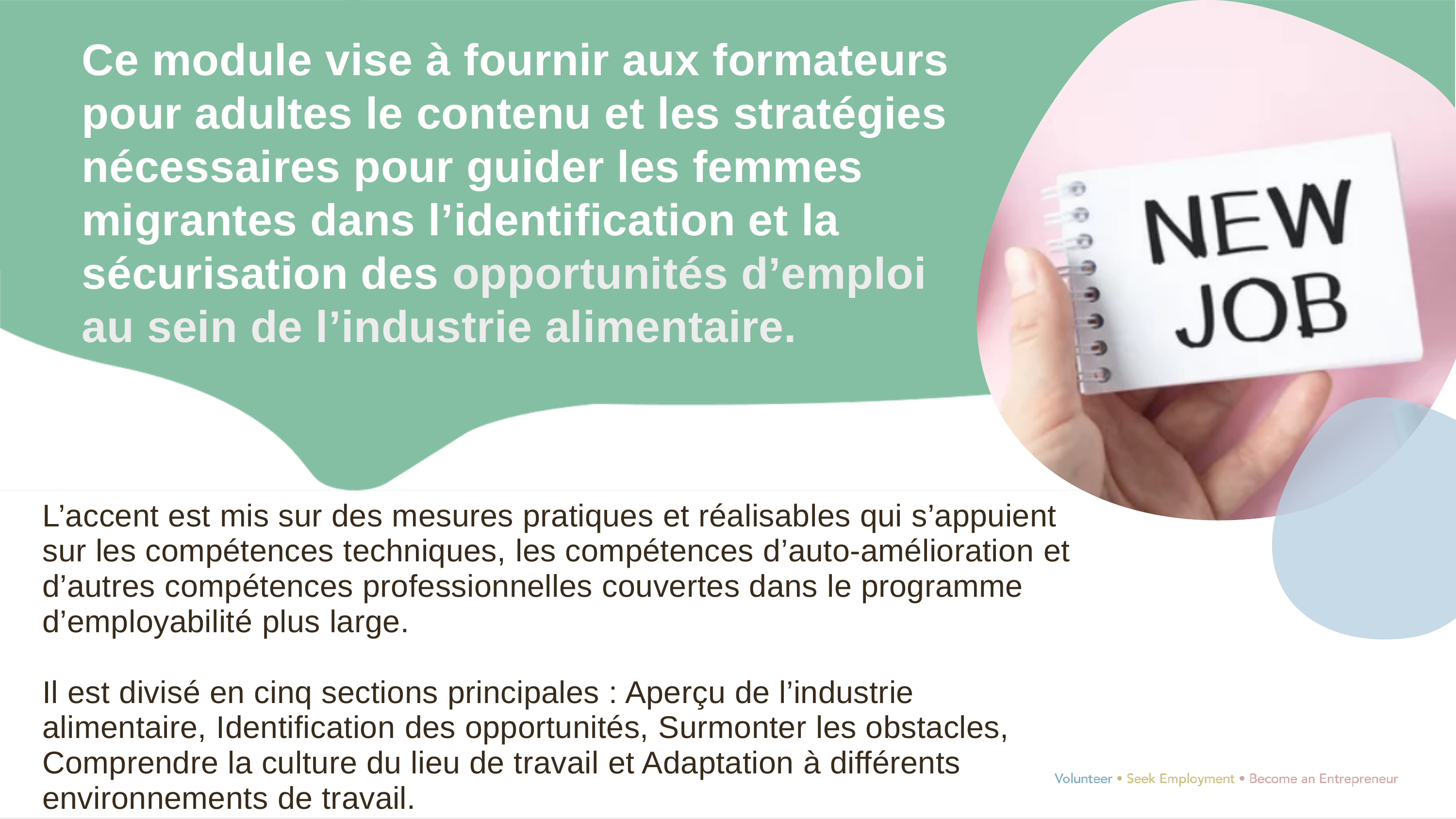

Ce module vise à fournir aux formateurs pour adultes le contenu et les stratégies nécessaires pour guider les femmes migrantes dans l’identification et la sécurisation des opportunités d’emploi au sein de l’industrie alimentaire.

L’accent est mis sur des mesures pratiques et réalisables qui s’appuient sur les compétences techniques, les compétences d’auto-amélioration et d’autres compétences professionnelles couvertes dans le programme d’employabilité plus large.

Il est divisé en cinq sections principales : Aperçu de l’industrie alimentaire, Identification des opportunités, Surmonter les obstacles, Comprendre la culture du lieu de travail et Adaptation à différents environnements de travail.